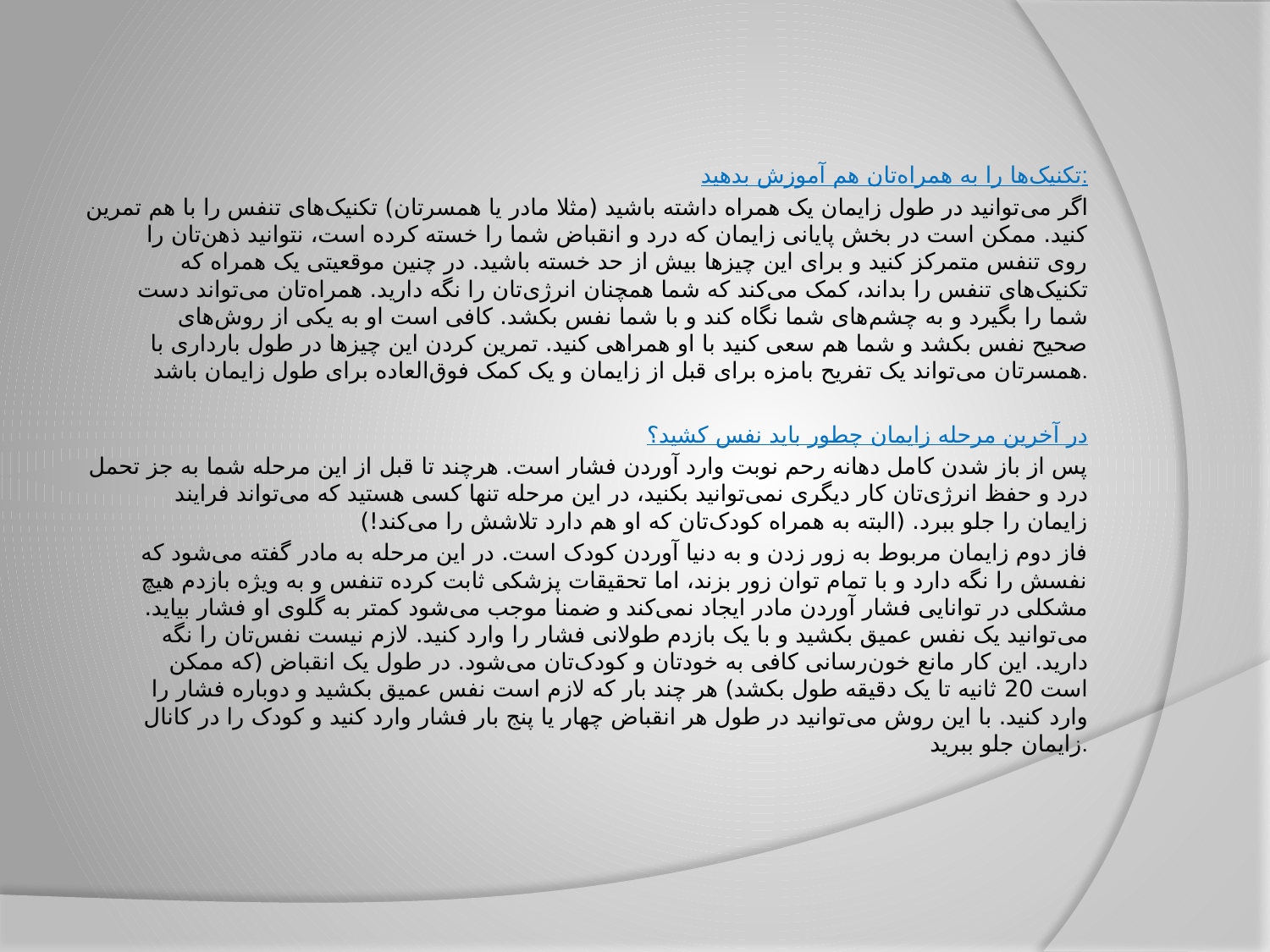

تکنیک‌ها را به همراه‌تان هم آموزش بدهید:
اگر می‌توانید در طول زایمان یک همراه داشته باشید (مثلا مادر یا همسرتان) تکنیک‌های تنفس را با هم تمرین کنید. ممکن است در بخش پایانی زایمان که درد و انقباض شما را خسته کرده است، نتوانید ذهن‌تان را روی تنفس متمرکز کنید و برای این چیزها بیش از حد خسته باشید. در چنین موقعیتی یک همراه که تکنیک‌های تنفس را بداند، کمک می‌کند که شما همچنان انرژی‌تان را نگه دارید. همراه‌تان می‌تواند دست شما را بگیرد و به چشم‌های شما نگاه کند و با شما نفس بکشد. کافی است او به یکی از روش‌های صحیح نفس بکشد و شما هم سعی کنید با او همراهی کنید. تمرین کردن این چیزها در طول بارداری با همسرتان می‌تواند یک تفریح بامزه برای قبل از زایمان و یک کمک فوق‌العاده برای طول زایمان باشد.

در آخرین مرحله زایمان چطور باید نفس کشید؟
پس از باز شدن کامل دهانه رحم نوبت وارد آوردن فشار است. هرچند تا قبل از این مرحله شما به جز تحمل درد و حفظ انرژی‌تان کار دیگری نمی‌توانید بکنید، در این مرحله تنها کسی هستید که می‌تواند فرایند زایمان را جلو ببرد. (البته به همراه کودک‌تان که او هم دارد تلاشش را می‌کند!)
فاز دوم زایمان مربوط به زور زدن و به دنیا آوردن کودک است. در این مرحله به مادر گفته می‌شود که نفسش را نگه دارد و با تمام توان زور بزند، اما تحقیقات پزشکی ثابت کرده تنفس و به ویژه بازدم هیچ مشکلی در توانایی فشار آوردن مادر ایجاد نمی‌کند و ضمنا موجب می‌شود کمتر به گلوی او فشار بیاید. می‌توانید یک نفس عمیق بکشید و با یک بازدم طولانی فشار را وارد کنید. لازم نیست نفس‌تان را نگه دارید. این کار مانع خون‌رسانی کافی به خودتان و کودک‌تان می‌شود. در طول یک انقباض (که ممکن است 20 ثانیه تا یک دقیقه طول بکشد) هر چند بار که لازم است نفس عمیق بکشید و دوباره فشار را وارد کنید. با این روش می‌توانید در طول هر انقباض چهار یا پنج بار فشار وارد کنید و کودک را در کانال زایمان جلو ببرید.